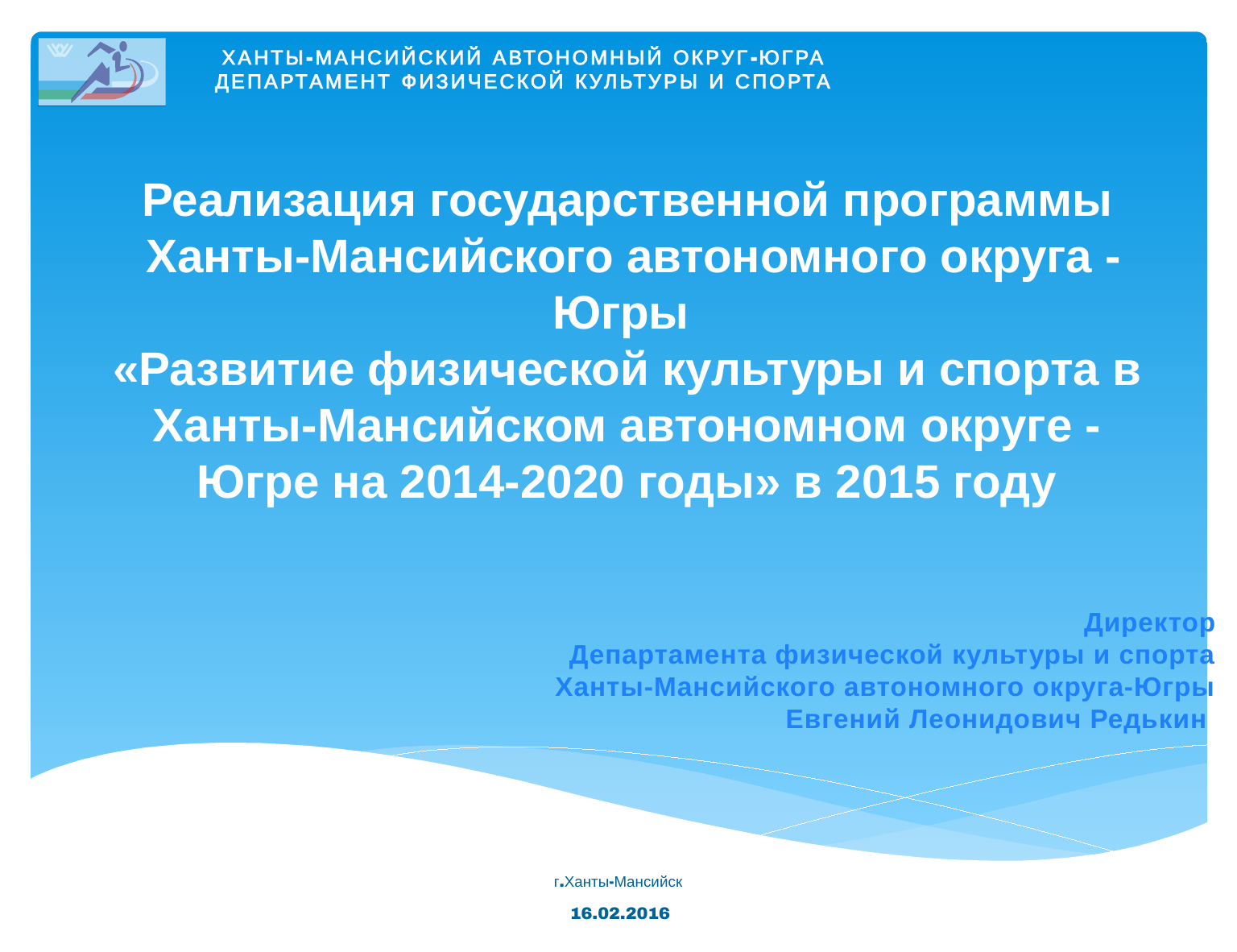

ХАНТЫ-МАНСИЙСКИЙ АВТОНОМНЫЙ ОКРУГ-ЮГРА
ДЕПАРТАМЕНТ ФИЗИЧЕСКОЙ КУЛЬТУРЫ И СПОРТА
# Реализация государственной программы Ханты-Мансийского автономного округа - Югры «Развитие физической культуры и спорта в Ханты-Мансийском автономном округе - Югре на 2014-2020 годы» в 2015 году
Директор
 Департамента физической культуры и спорта
Ханты-Мансийского автономного округа-Югры
Евгений Леонидович Редькин
г.Ханты-Мансийск
16.02.2016